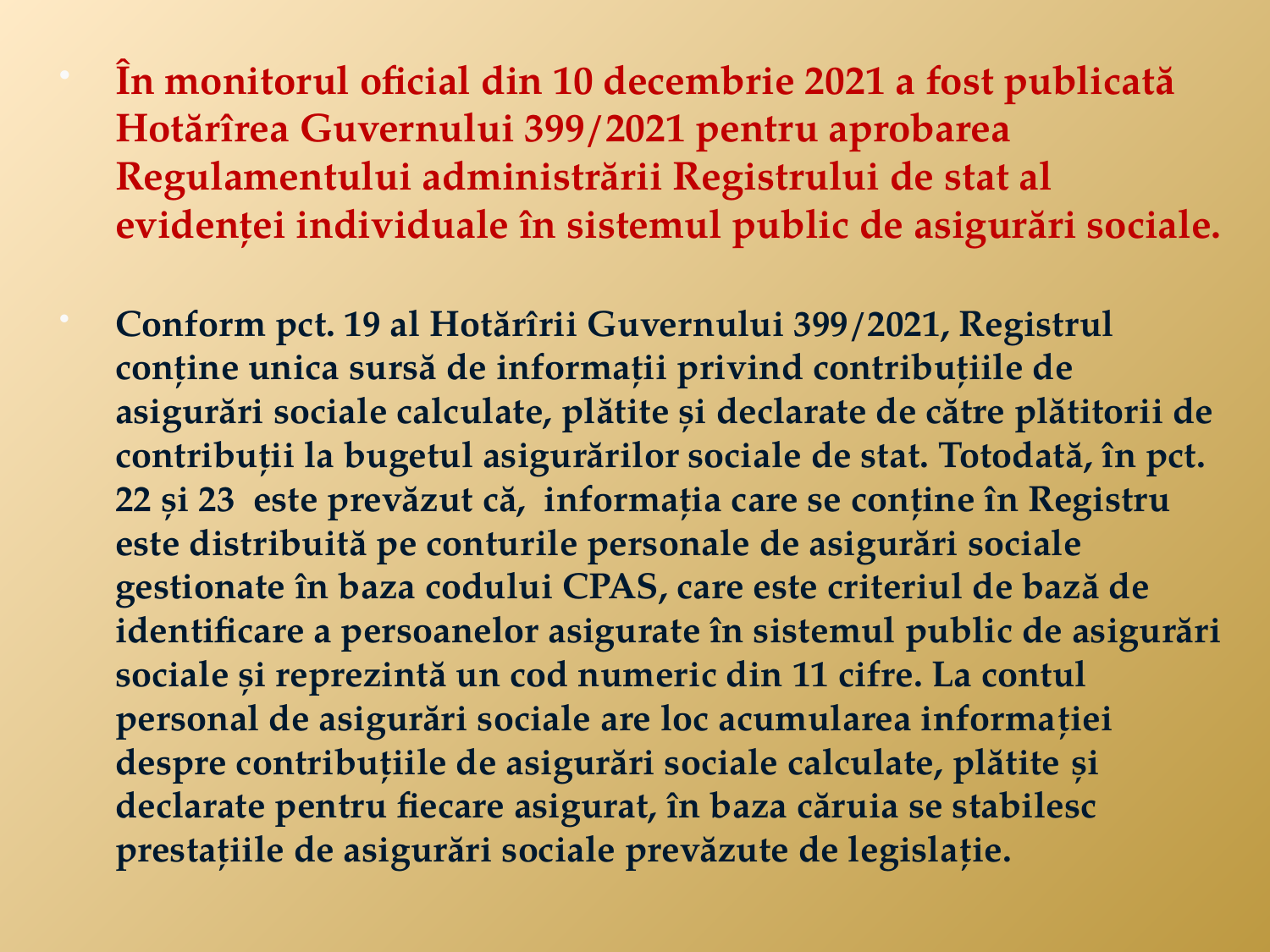

În monitorul oficial din 10 decembrie 2021 a fost publicată Hotărîrea Guvernului 399/2021 pentru aprobarea Regulamentului administrării Registrului de stat al evidenţei individuale în sistemul public de asigurări sociale.

Conform pct. 19 al Hotărîrii Guvernului 399/2021, Registrul conţine unica sursă de informaţii privind contribuţiile de asigurări sociale calculate, plătite şi declarate de către plătitorii de contribuţii la bugetul asigurărilor sociale de stat. Totodată, în pct. 22 şi 23  este prevăzut că,  informaţia care se conţine în Registru este distribuită pe conturile personale de asigurări sociale gestionate în baza codului CPAS, care este criteriul de bază de identificare a persoanelor asigurate în sistemul public de asigurări sociale şi reprezintă un cod numeric din 11 cifre. La contul personal de asigurări sociale are loc acumularea informației despre contribuțiile de asigurări sociale calculate, plătite și declarate pentru fiecare asigurat, în baza căruia se stabilesc prestațiile de asigurări sociale prevăzute de legislație.

#